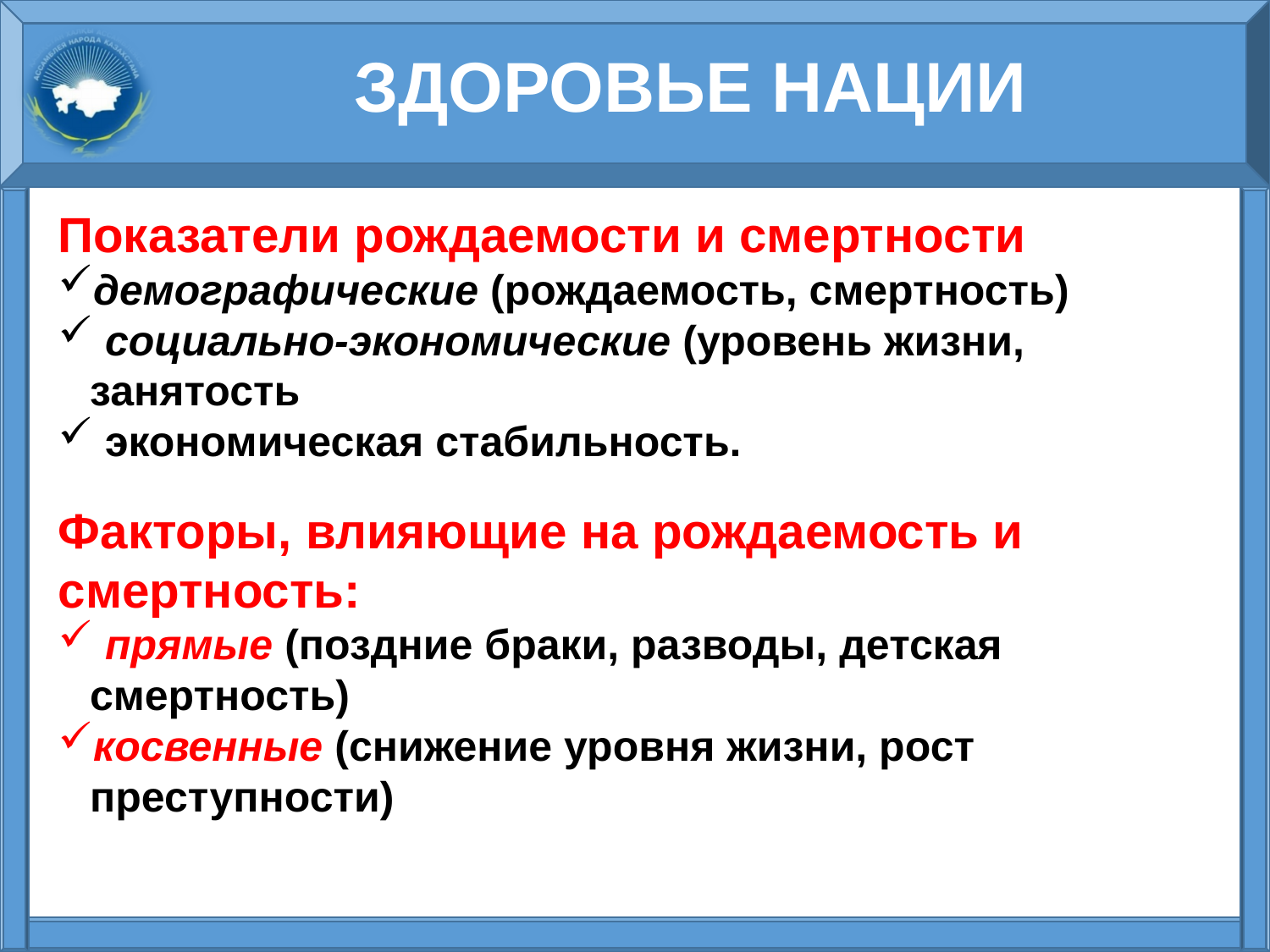

# ЗДОРОВЬЕ НАЦИИ
Показатели рождаемости и смертнос­ти
демографические (рождаемость, смертность)
 социально-экономические (уровень жизни, занятость
 экономическая стабильность.

Факторы, влияющие на рождаемость и смертность:
 прямые (поздние браки, разводы, детская смертность)
косвенные (снижение уровня жизни, рост преступности)